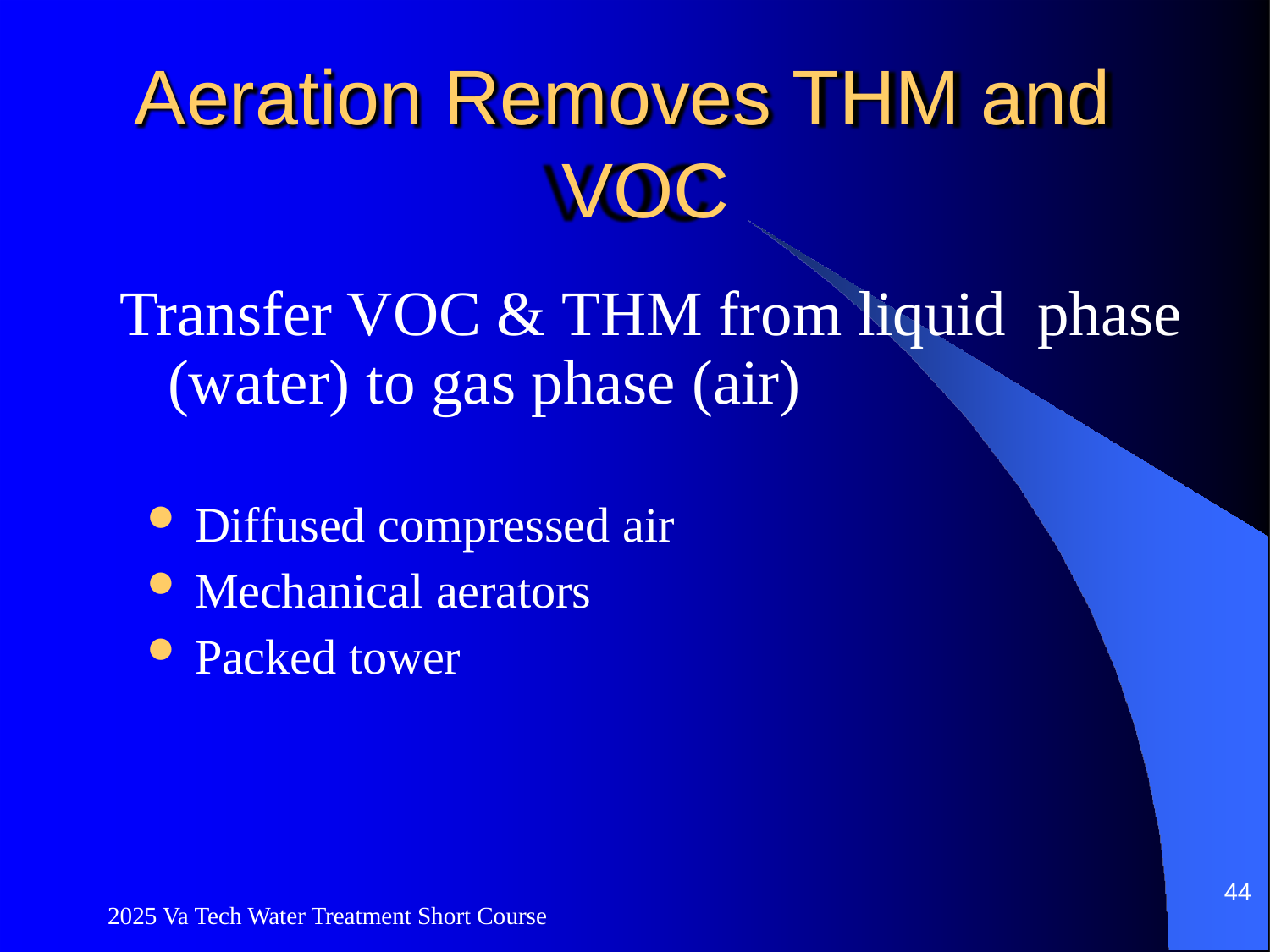

# Aeration Removes THM and  VOC

Transfer VOC & THM from liquid  phase (water) to gas phase (air)
Diffused compressed air
Mechanical aerators
Packed tower
44
2025 Va Tech Water Treatment Short Course